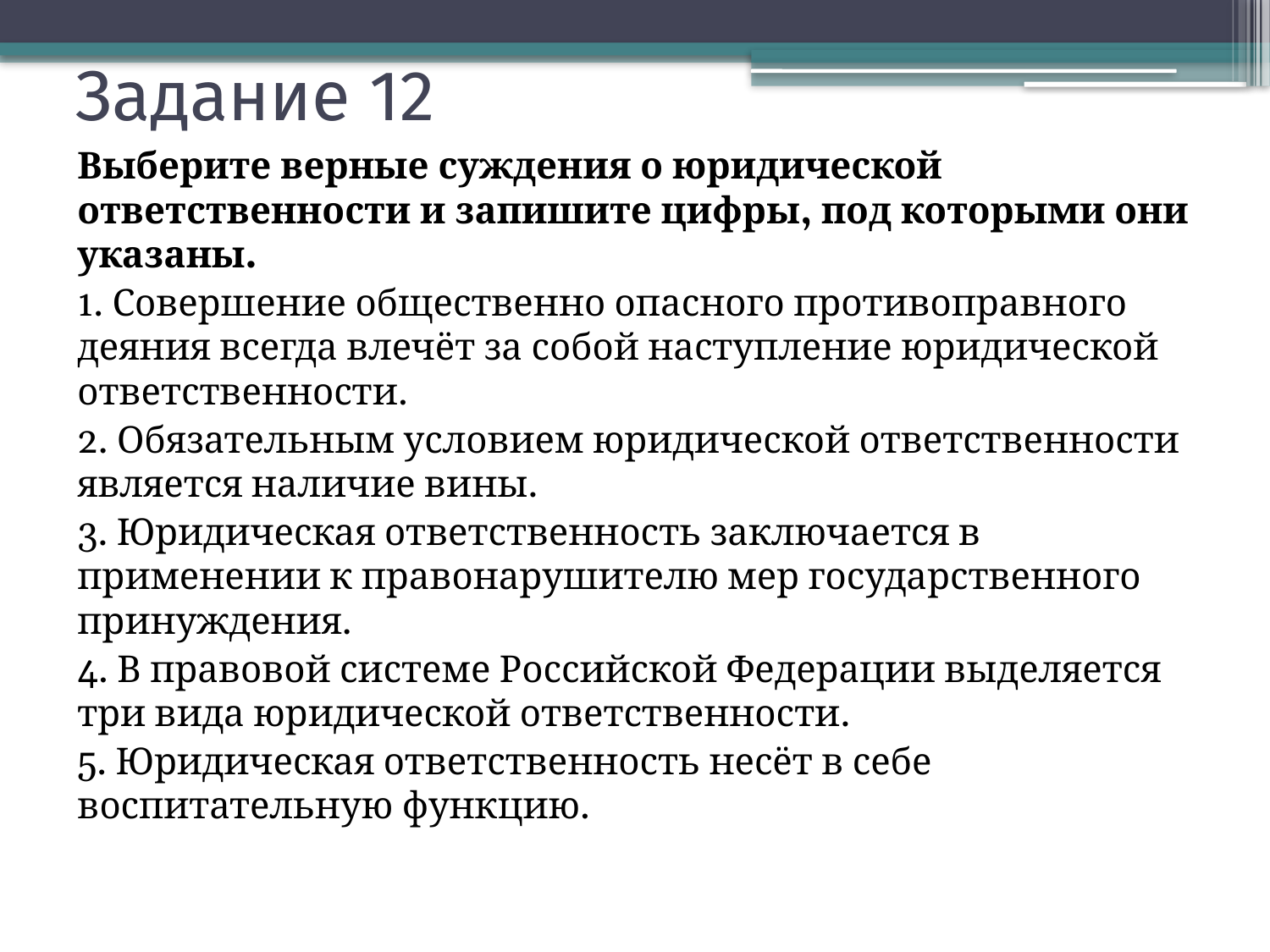

# Задание 12
Выберите верные суждения о юридической ответственности и запишите цифры, под которыми они указаны.
1. Совершение общественно опасного противоправного деяния всегда влечёт за собой наступление юридической ответственности.
2. Обязательным условием юридической ответственности является наличие вины.
3. Юридическая ответственность заключается в применении к правонарушителю мер государственного принуждения.
4. В правовой системе Российской Федерации выделяется три вида юридической ответственности.
5. Юридическая ответственность несёт в себе воспитательную функцию.